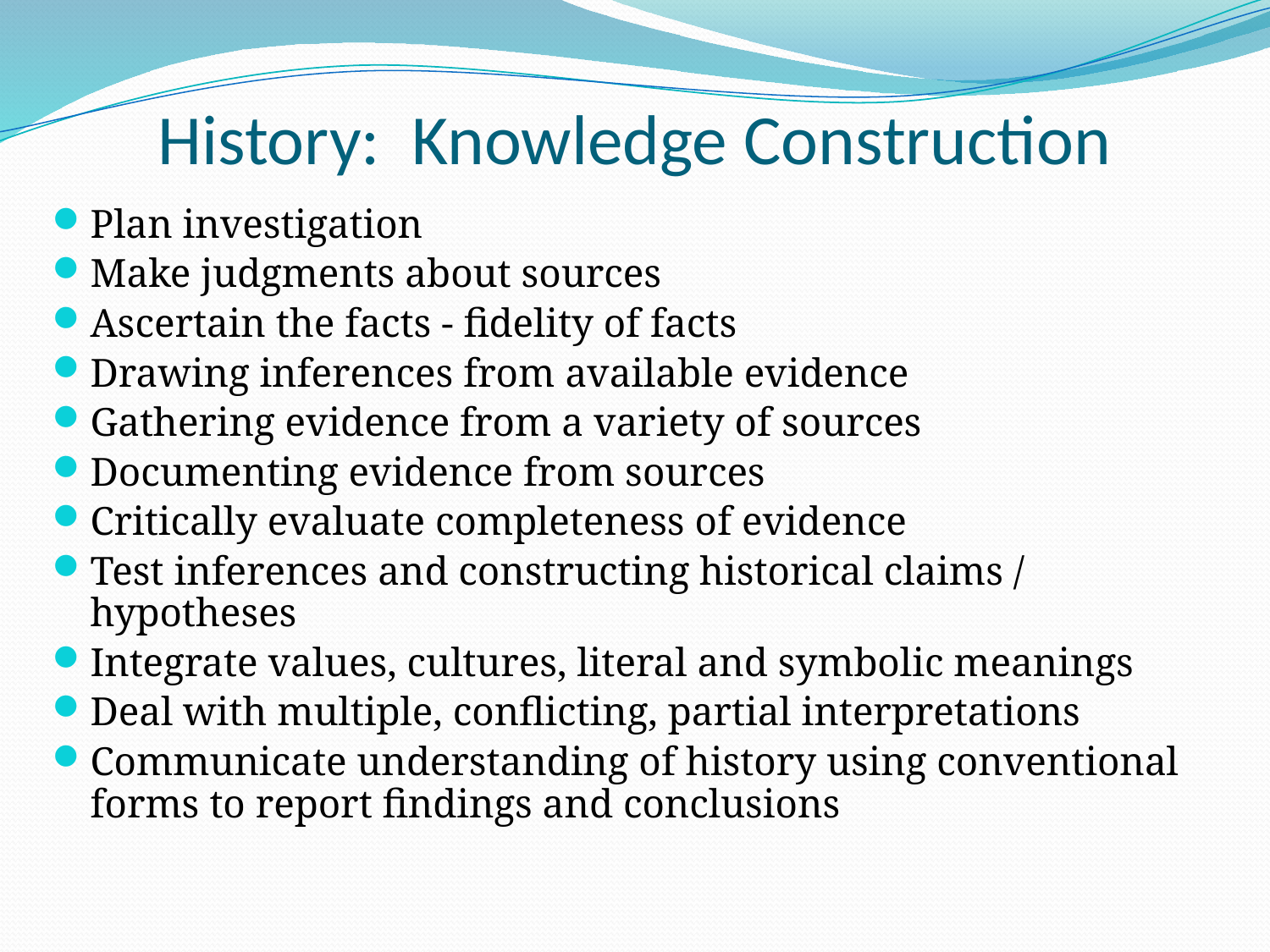

# History:  Knowledge Construction
Plan investigation
Make judgments about sources
Ascertain the facts - fidelity of facts
Drawing inferences from available evidence
Gathering evidence from a variety of sources
Documenting evidence from sources
Critically evaluate completeness of evidence
Test inferences and constructing historical claims / hypotheses
Integrate values, cultures, literal and symbolic meanings
Deal with multiple, conflicting, partial interpretations
Communicate understanding of history using conventional forms to report findings and conclusions